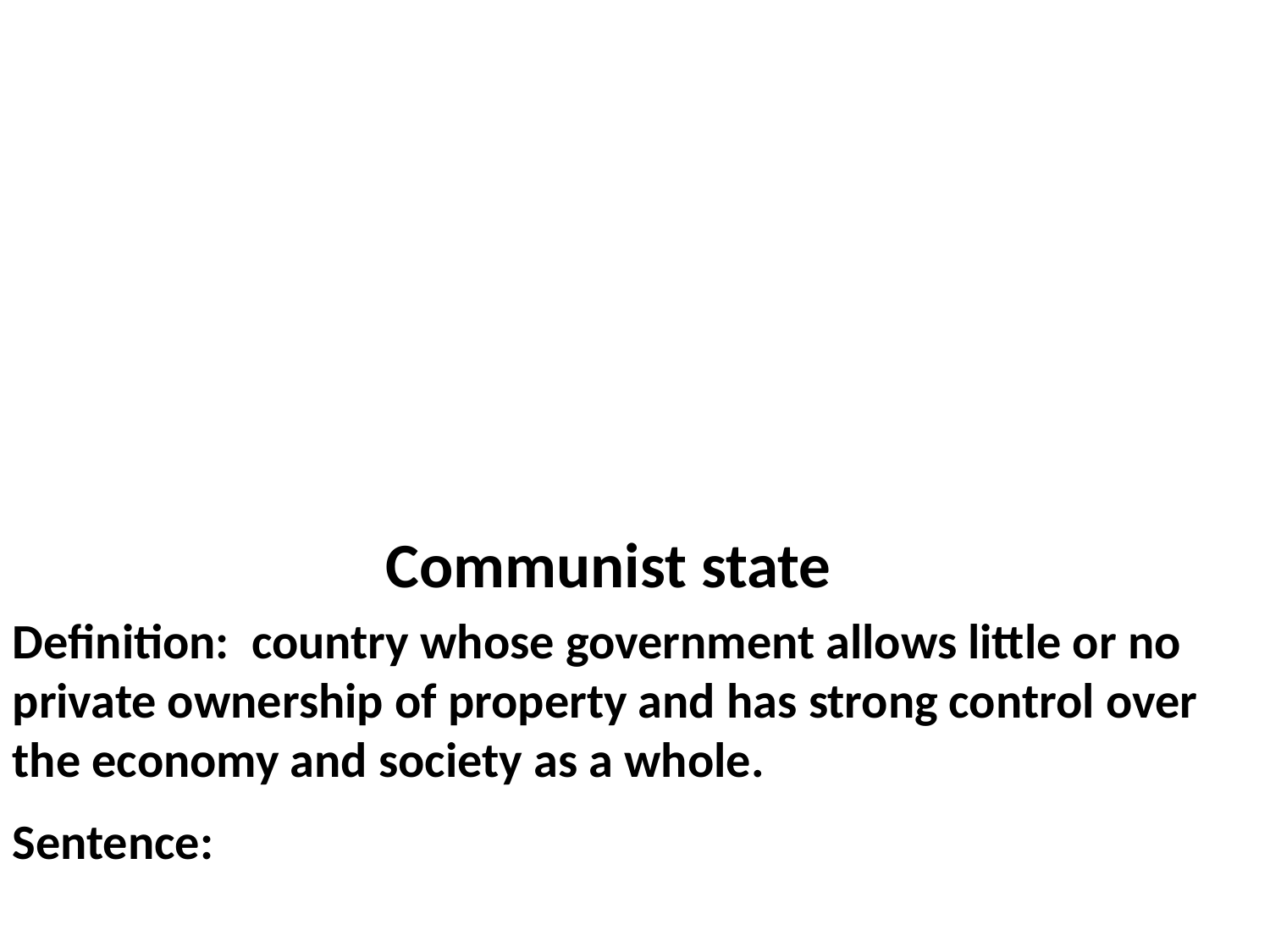

Communist state
Definition:  country whose government allows little or no private ownership of property and has strong control over the economy and society as a whole.
Sentence: